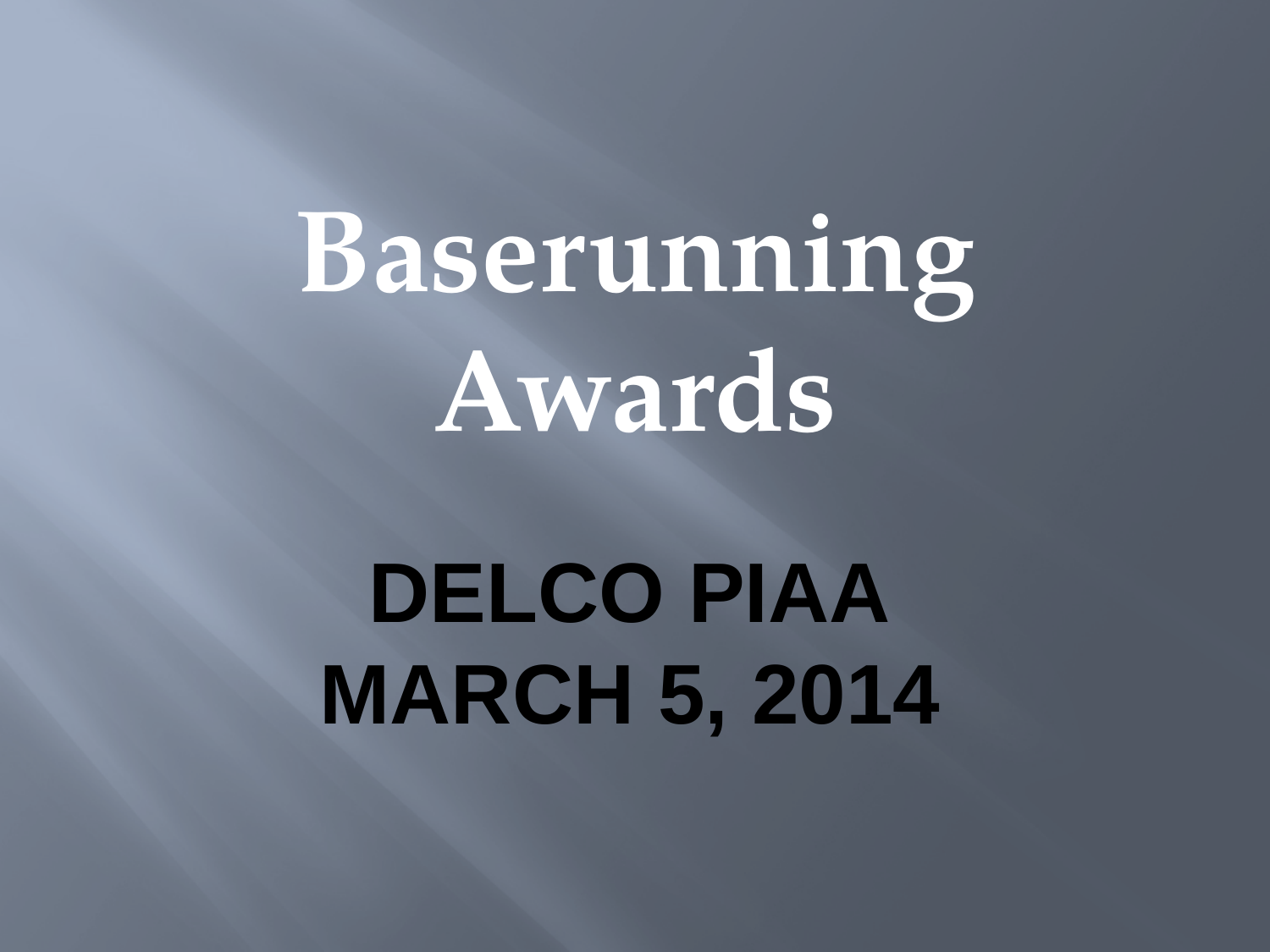

Baserunning Awards
# Delco PIAA March 5, 2014